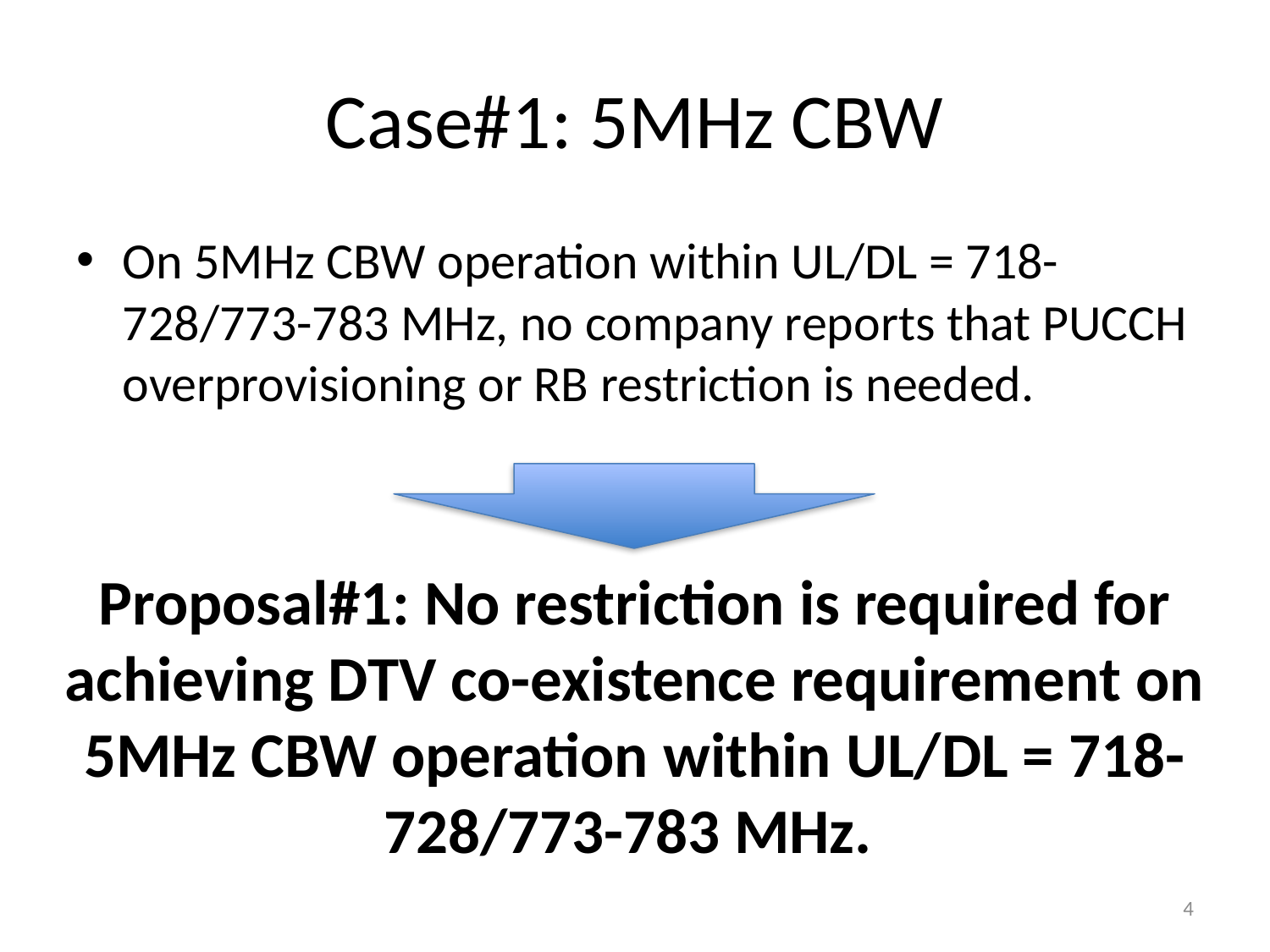

# Case#1: 5MHz CBW
On 5MHz CBW operation within UL/DL = 718-728/773-783 MHz, no company reports that PUCCH overprovisioning or RB restriction is needed.

Proposal#1: No restriction is required for achieving DTV co-existence requirement on 5MHz CBW operation within UL/DL = 718-728/773-783 MHz.
4